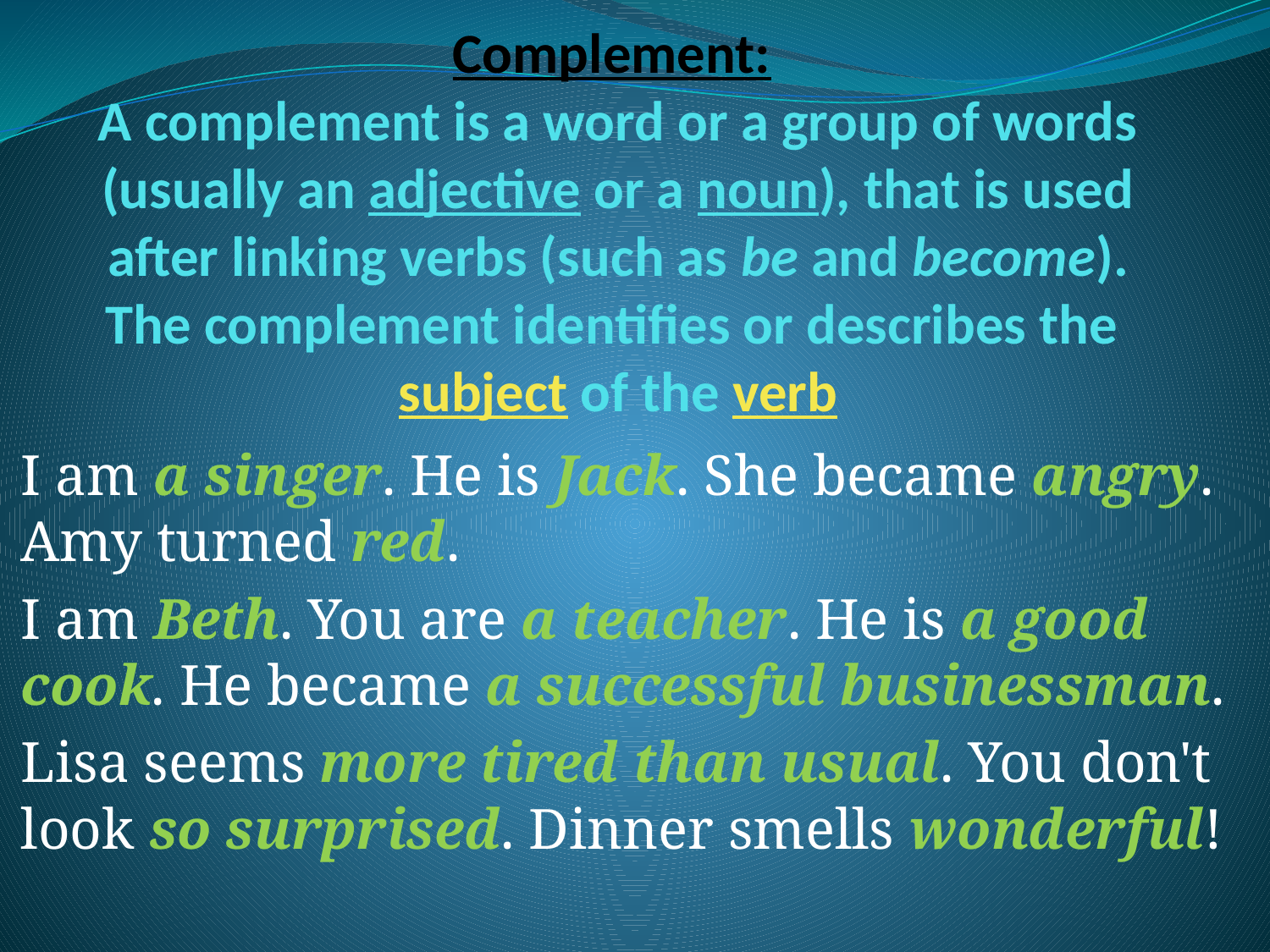

# Complement: A complement is a word or a group of words (usually an adjective or a noun), that is used after linking verbs (such as be and become). The complement identifies or describes the subject of the verb
I am a singer. He is Jack. She became angry. Amy turned red.
I am Beth. You are a teacher. He is a good cook. He became a successful businessman.
Lisa seems more tired than usual. You don't look so surprised. Dinner smells wonderful!